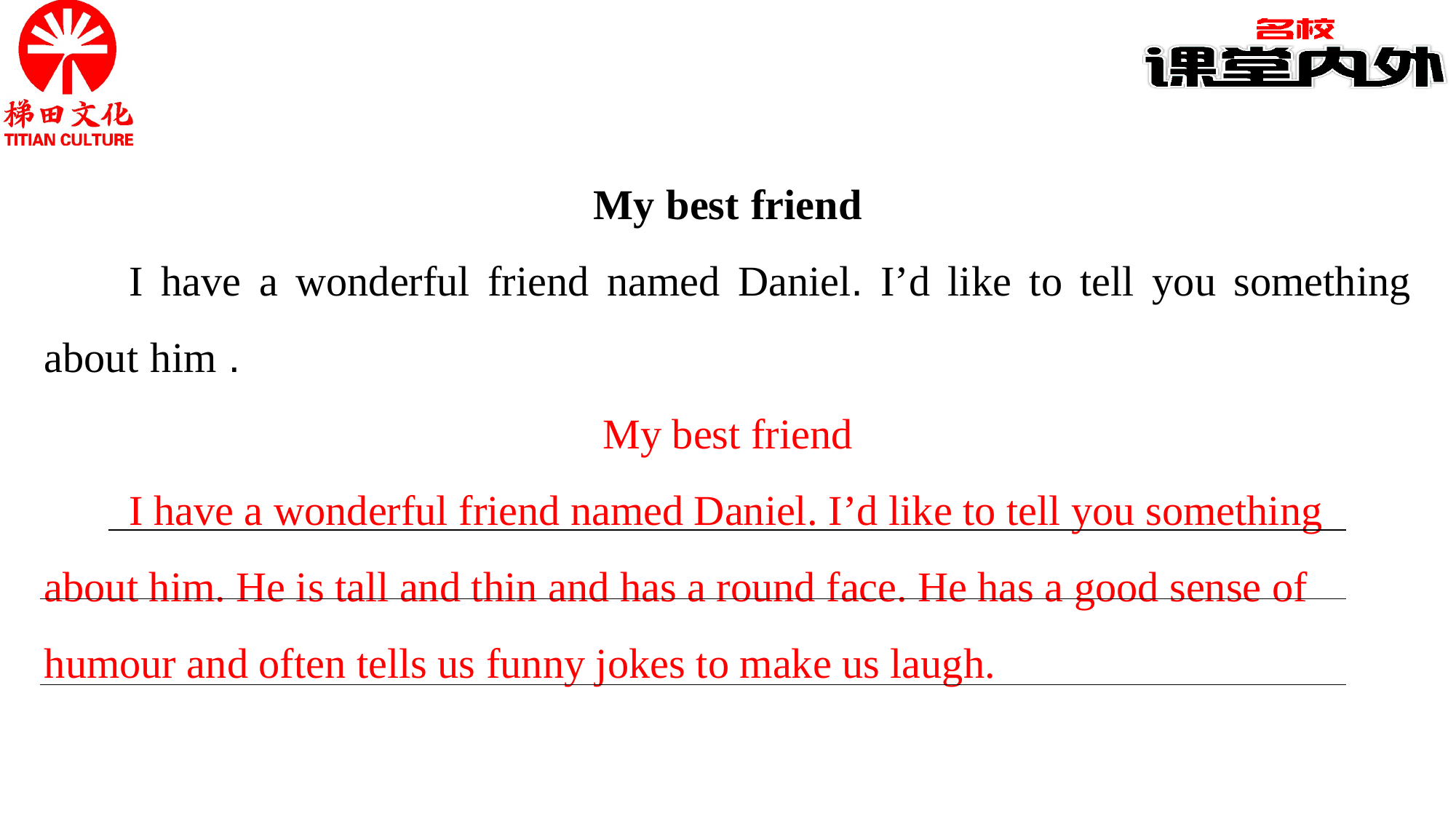

My best friend
I have a wonderful friend named Daniel. I’d like to tell you something about him .
My best friend
I have a wonderful friend named Daniel. I’d like to tell you something about him. He is tall and thin and has a round face. He has a good sense of humour and often tells us funny jokes to make us laugh.